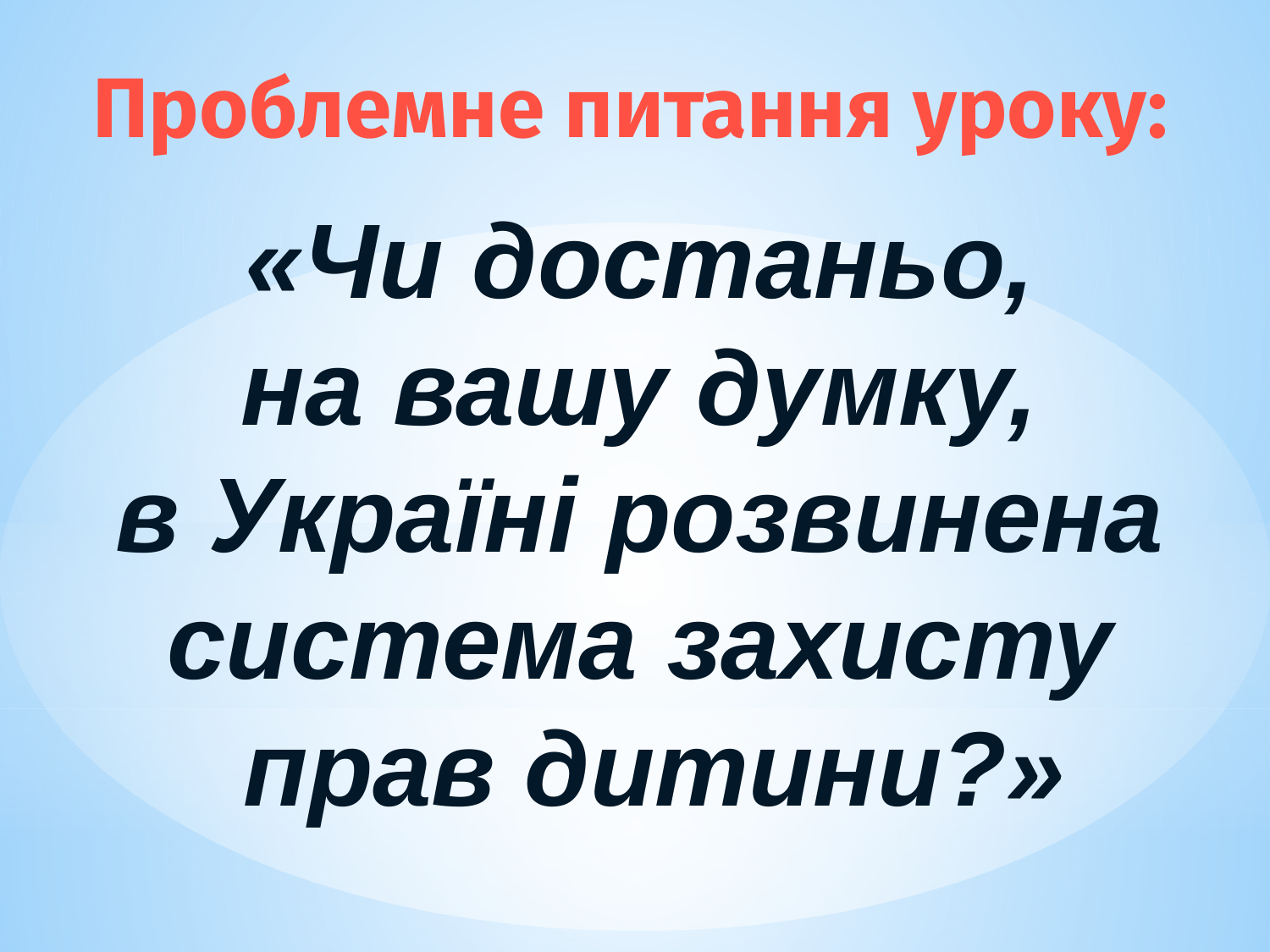

Проблемне питання уроку:
«Чи достаньо,
на вашу думку,
в Україні розвинена
система захисту
прав дитини?»